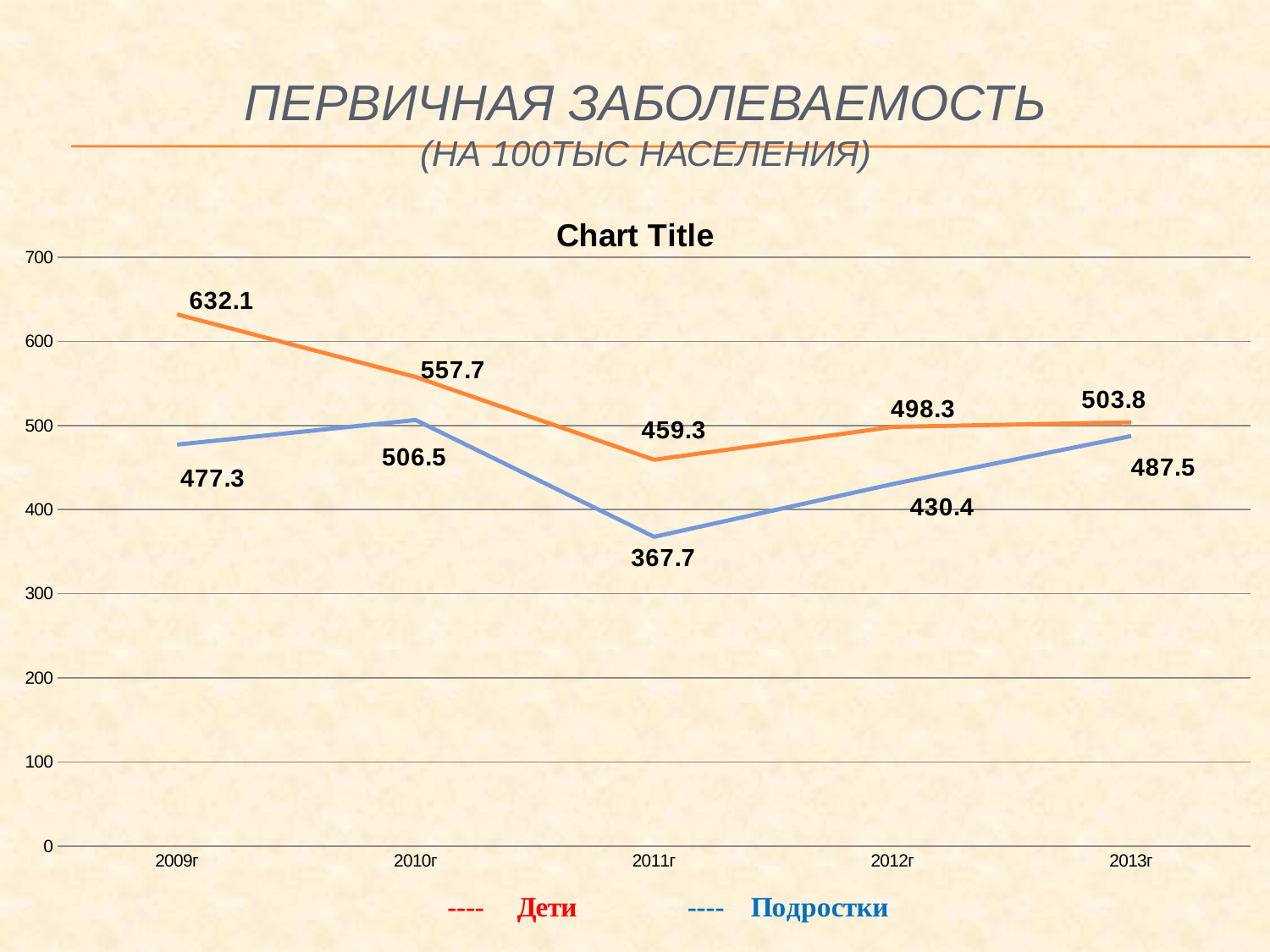

# Первичная заболеваемость (на 100тыс населения)

### Chart:

| Category |  |  |
|---|---|---|
| 2009г | 632.1 | 477.3 |
| 2010г | 557.7 | 506.5 |
| 2011г | 459.3 | 367.7 |
| 2012г | 498.3 | 430.4 |
| 2013г | 503.8 | 487.5 |